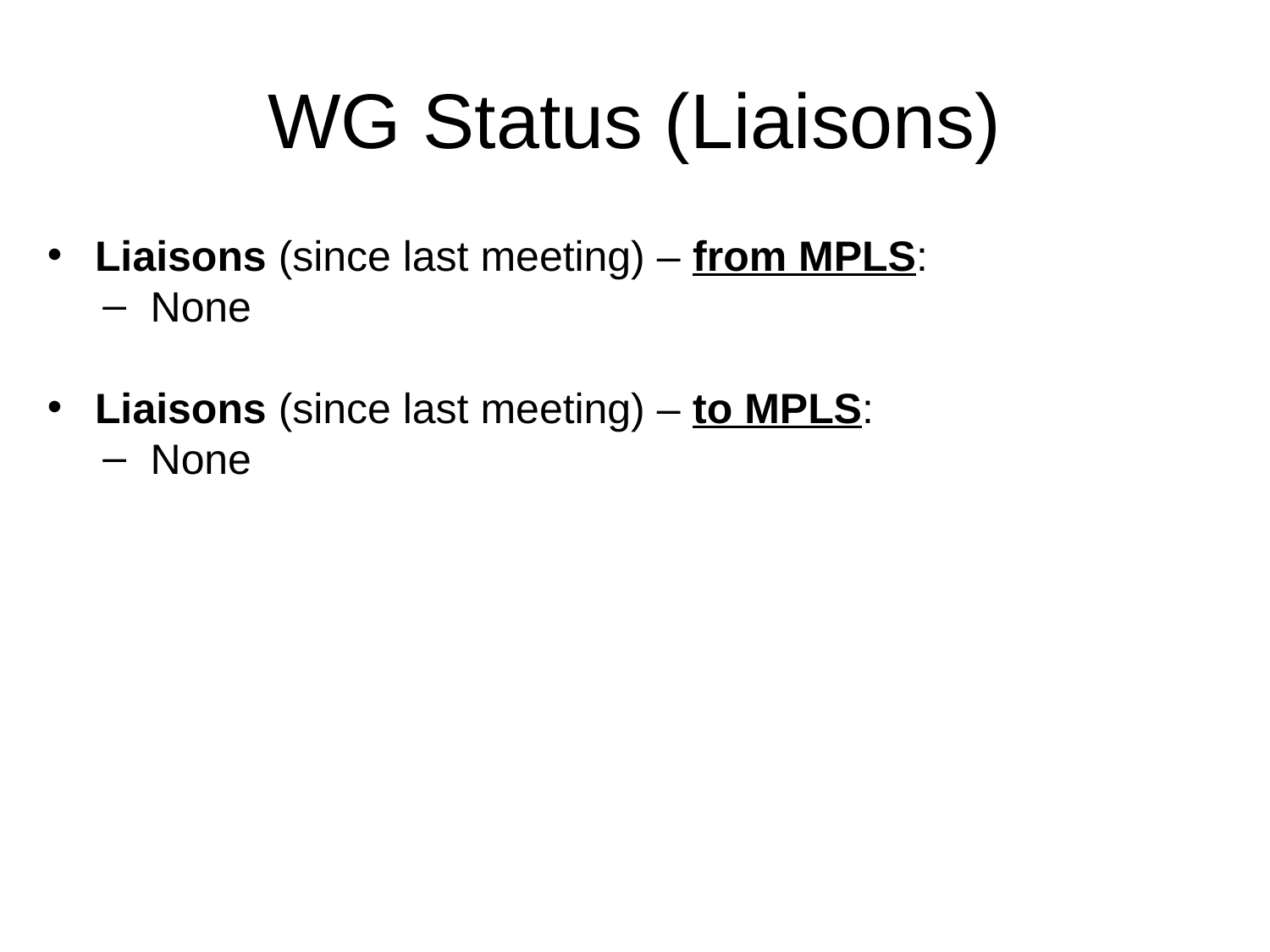

# WG Status (Liaisons)
Liaisons (since last meeting) – from MPLS:
None

Liaisons (since last meeting) – to MPLS:
None